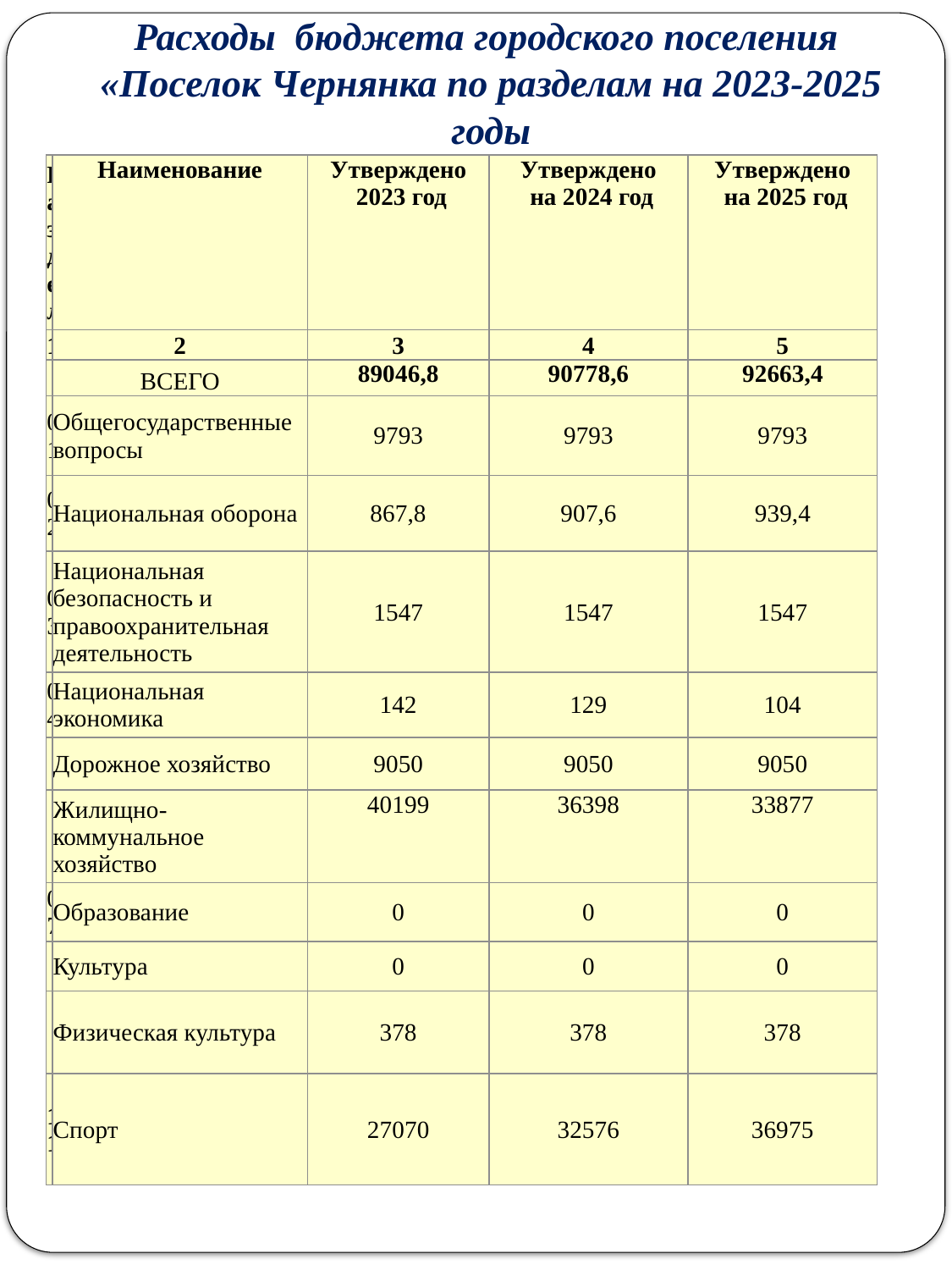

Расходы  бюджета городского поселения  «Поселок Чернянка по разделам на 2023-2025 годы
| Раздел | Наименование | Утверждено 2023 год | Утверждено на 2024 год | Утверждено на 2025 год |
| --- | --- | --- | --- | --- |
| 1 | 2 | 3 | 4 | 5 |
|  | ВСЕГО | 89046,8 | 90778,6 | 92663,4 |
| 01 | Общегосударственные вопросы | 9793 | 9793 | 9793 |
| 02 | Национальная оборона | 867,8 | 907,6 | 939,4 |
| 03 | Национальная безопасность и правоохранительная деятельность | 1547 | 1547 | 1547 |
| 04 | Национальная экономика | 142 | 129 | 104 |
|  | Дорожное хозяйство | 9050 | 9050 | 9050 |
|  | Жилищно-коммунальное хозяйство | 40199 | 36398 | 33877 |
| 07 | Образование | 0 | 0 | 0 |
|  | Культура | 0 | 0 | 0 |
|  | Физическая культура | 378 | 378 | 378 |
| 11 | Спорт | 27070 | 32576 | 36975 |